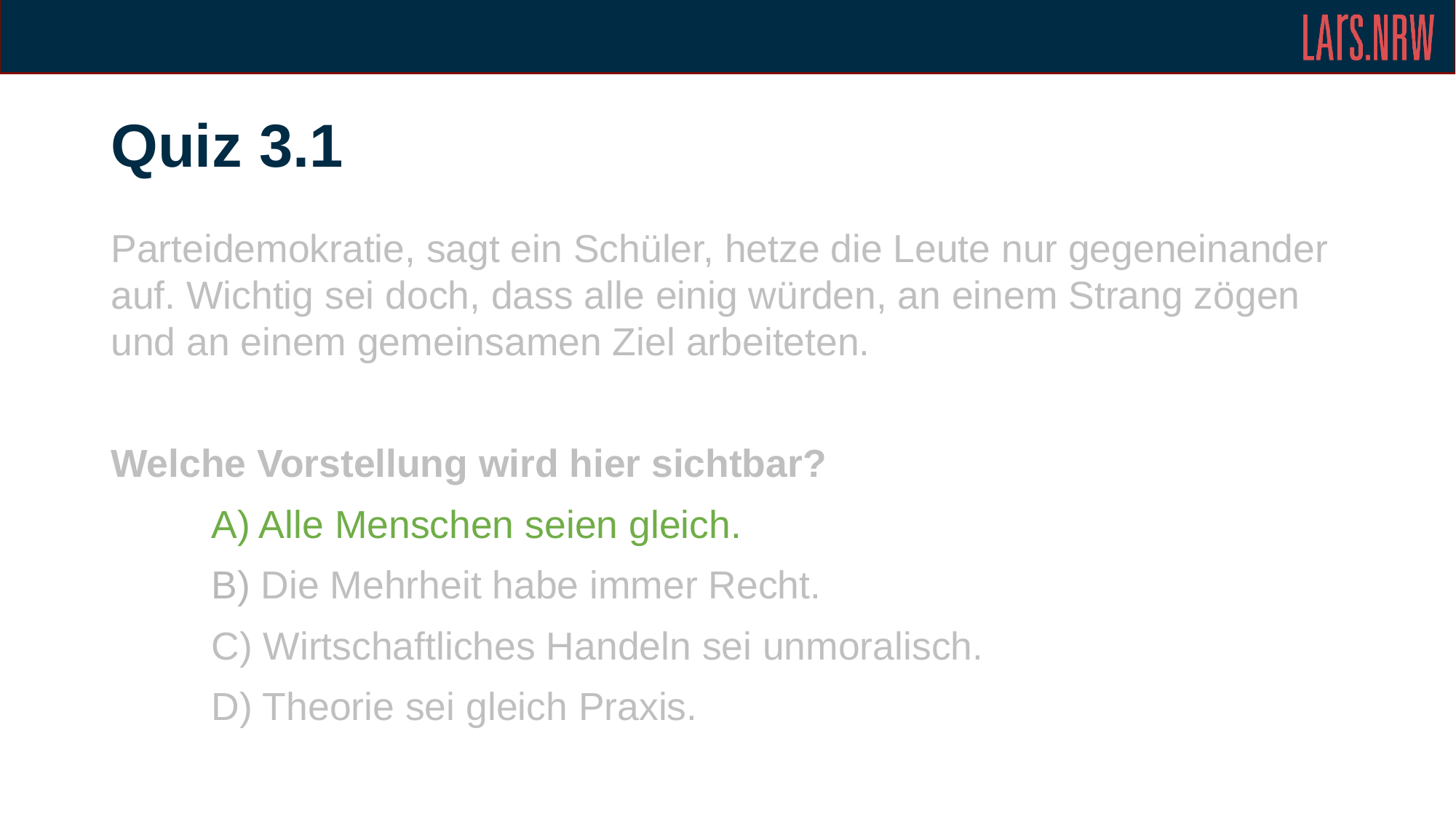

# Quiz 3.1
Parteidemokratie, sagt ein Schüler, hetze die Leute nur gegeneinander auf. Wichtig sei doch, dass alle einig würden, an einem Strang zögen und an einem gemeinsamen Ziel arbeiteten.

Welche Vorstellung wird hier sichtbar?
	A) Alle Menschen seien gleich.
	B) Die Mehrheit habe immer Recht.
	C) Wirtschaftliches Handeln sei unmoralisch.
	D) Theorie sei gleich Praxis.